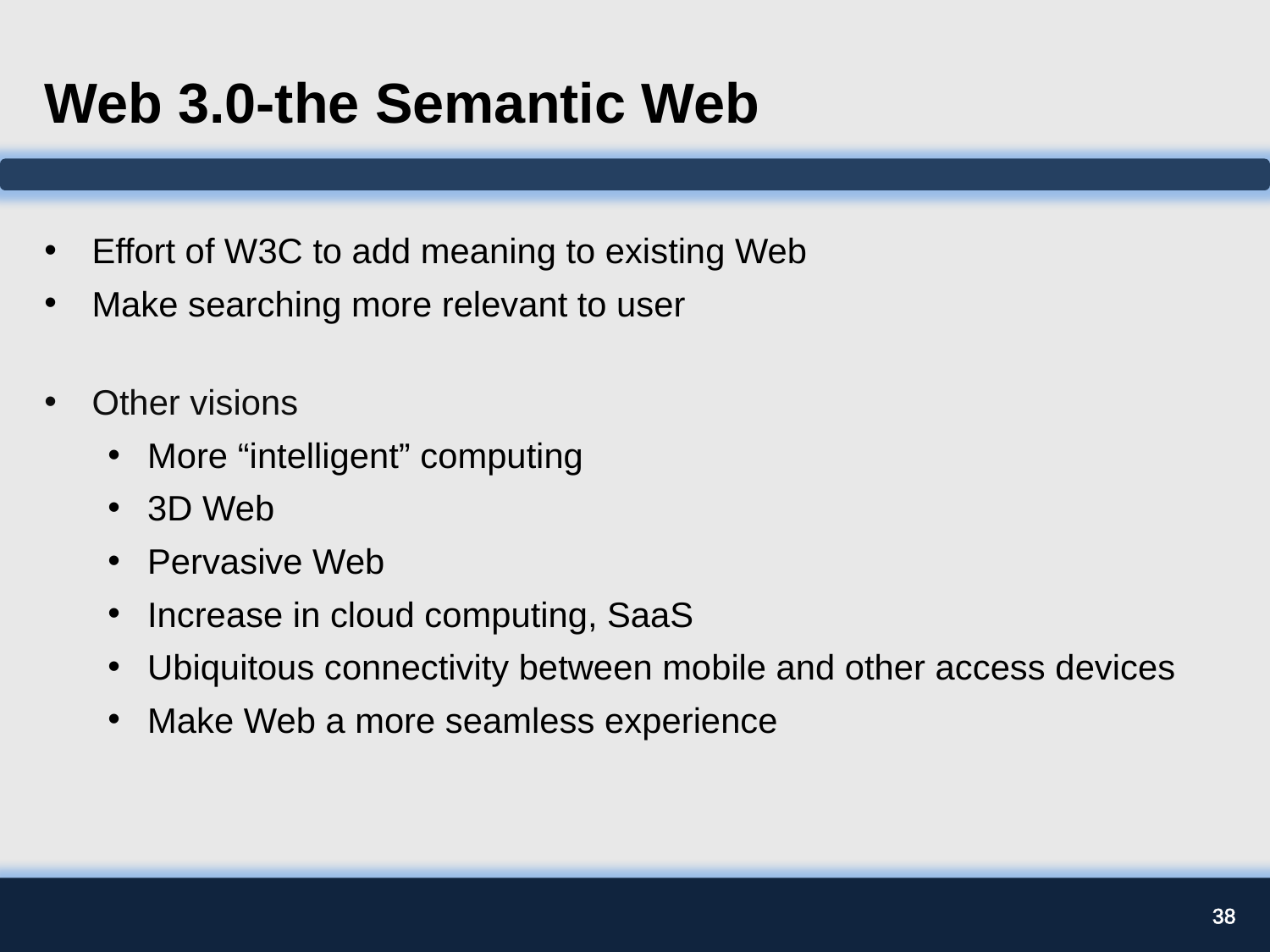

# Web 3.0-the Semantic Web
Effort of W3C to add meaning to existing Web
Make searching more relevant to user

Other visions
More “intelligent” computing
3D Web
Pervasive Web
Increase in cloud computing, SaaS
Ubiquitous connectivity between mobile and other access devices
Make Web a more seamless experience

38